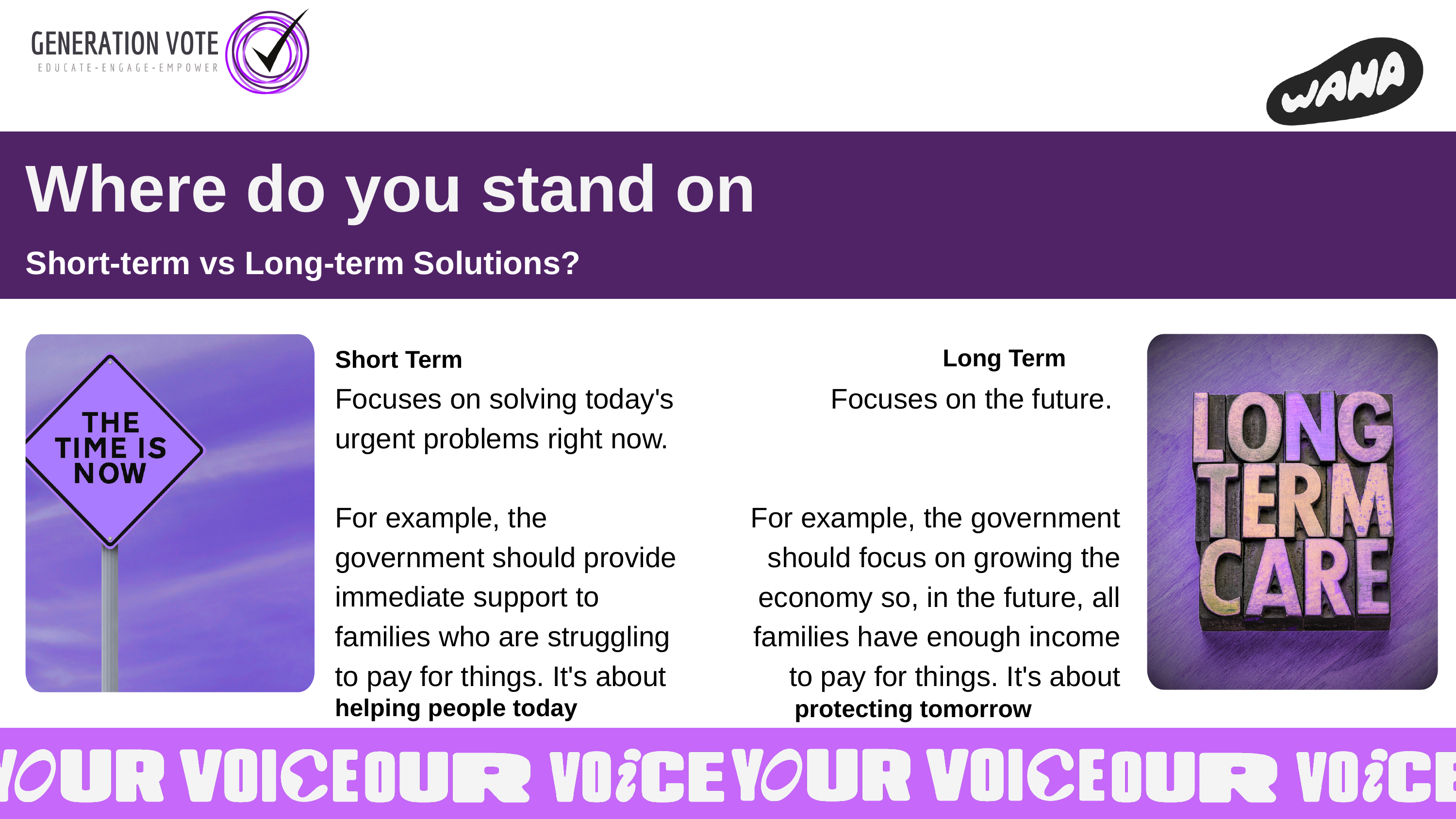

Where do you stand on
Short-term vs Long-term Solutions?

Long Term
Short Term
Focuses on solving today's urgent problems right now.

For example, the government should provide immediate support to families who are struggling to pay for things. It's about
Focuses on the future.

For example, the government should focus on growing the economy so, in the future, all families have enough income to pay for things. It's about
helping people today
protecting tomorrow